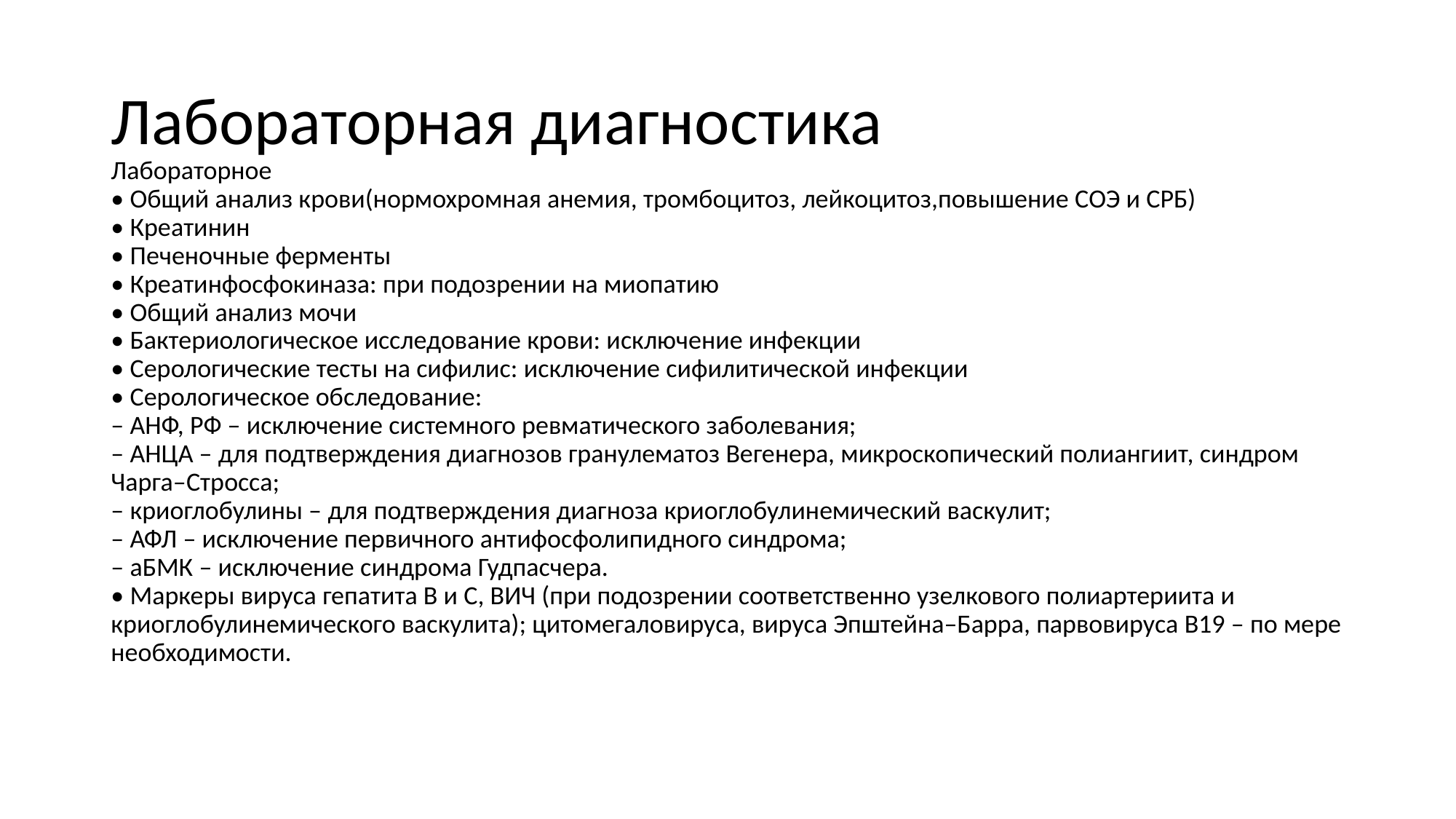

# Лабораторная диагностика
Лабораторное
• Общий анализ крови(нормохромная анемия, тромбоцитоз, лейкоцитоз,повышение СОЭ и СРБ)
• Креатинин
• Печеночные ферменты
• Креатинфосфокиназа: при подозрении на миопатию
• Общий анализ мочи
• Бактериологическое исследование крови: исключение инфекции
• Серологические тесты на сифилис: исключение сифилитической инфекции
• Серологическое обследование:
– АНФ, РФ – исключение системного ревматического заболевания;
– АНЦА – для подтверждения диагнозов гранулематоз Вегенера, микроскопический полиангиит, синдром Чарга–Стросса;
– криоглобулины – для подтверждения диагноза криоглобулинемический васкулит;
– АФЛ – исключение первичного антифосфолипидного синдрома;
– аБМК – исключение синдрома Гудпасчера.
• Маркеры вируса гепатита В и С, ВИЧ (при подозрении соответственно узелкового полиартериита и криоглобулинемического васкулита); цитомегаловируса, вируса Эпштейна–Барра, парвовируса В19 – по мере необходимости.